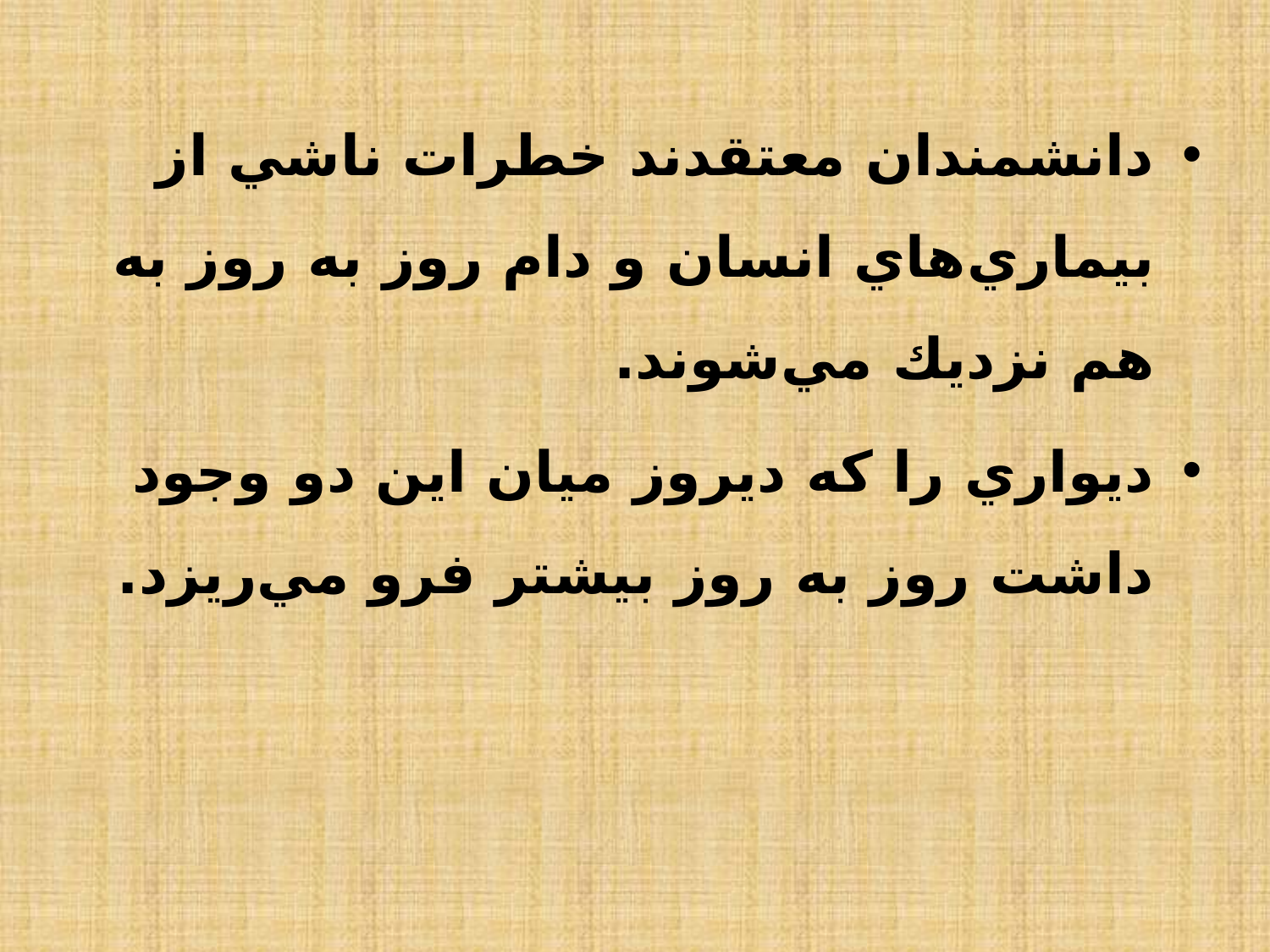

دانشمندان معتقدند خطرات ناشي از بيماري‌هاي انسان و دام روز به روز به هم نزديك مي‌شوند.
ديواري را كه ديروز ميان اين دو وجود داشت روز به روز بيشتر فرو مي‌ريزد.